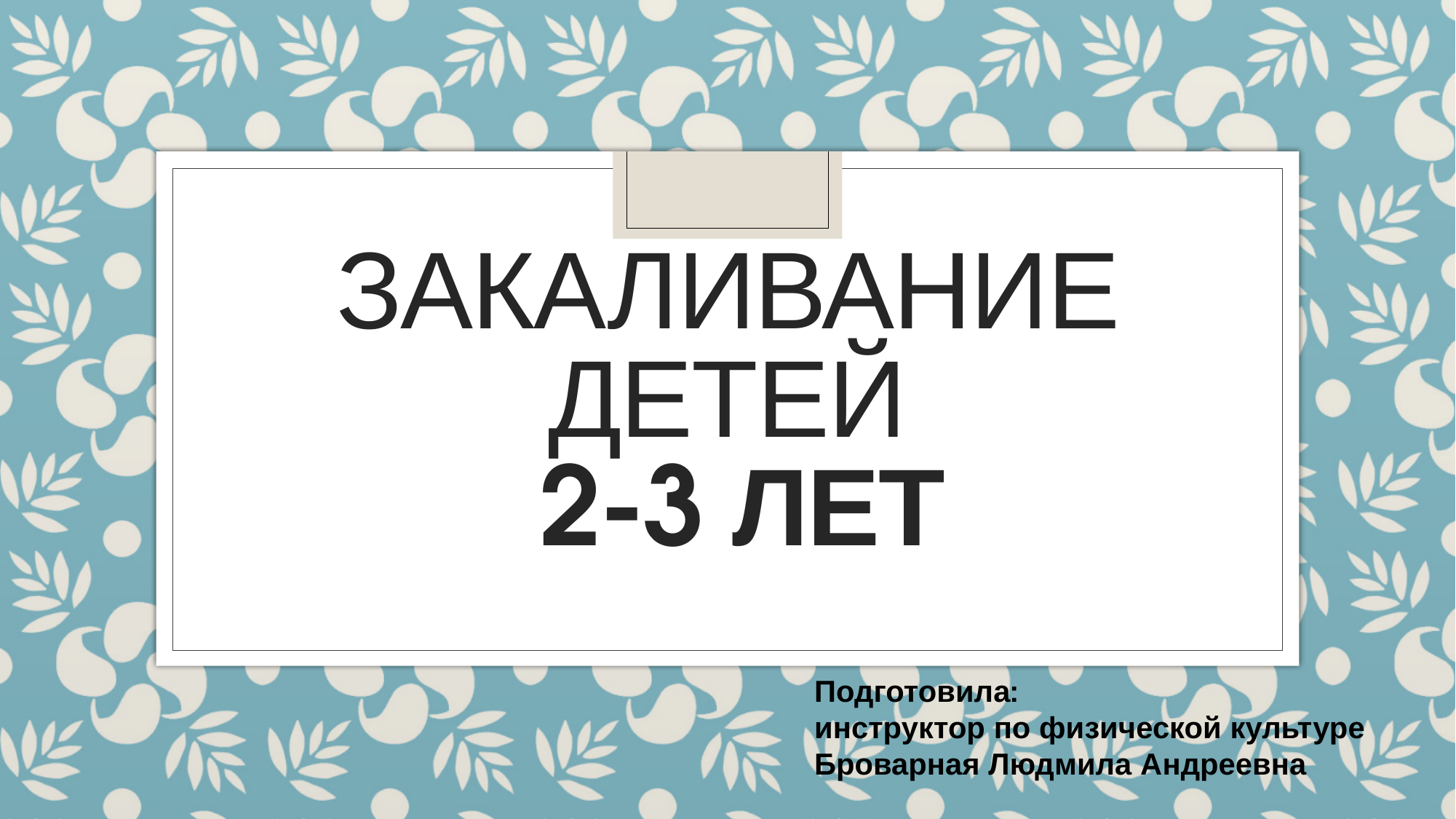

# Закаливание детей 2-3 лет
Подготовила:
инструктор по физической культуре
Броварная Людмила Андреевна